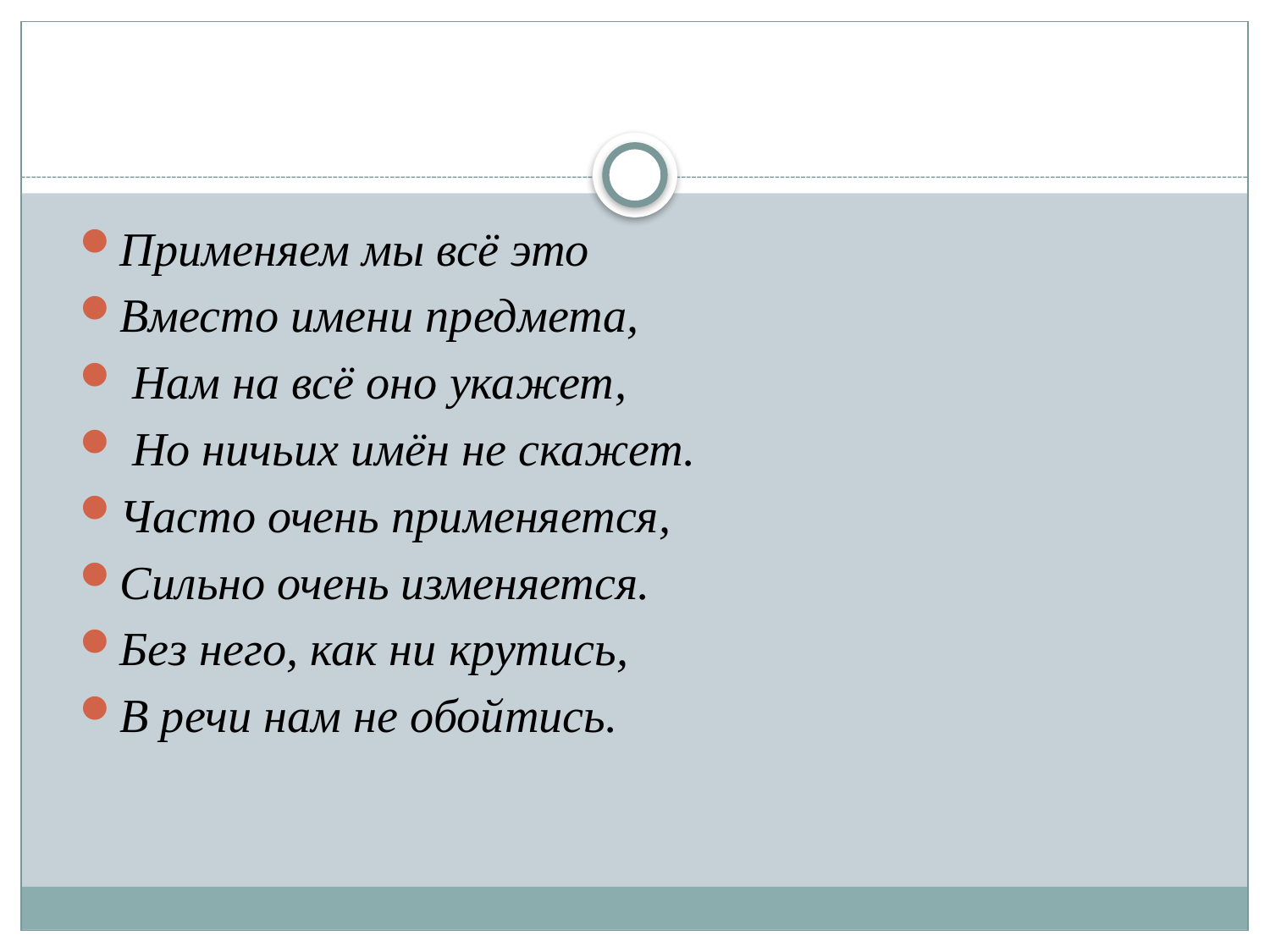

#
Применяем мы всё это
Вместо имени предмета,
 Нам на всё оно укажет,
 Но ничьих имён не скажет.
Часто очень применяется,
Сильно очень изменяется.
Без него, как ни крутись,
В речи нам не обойтись.